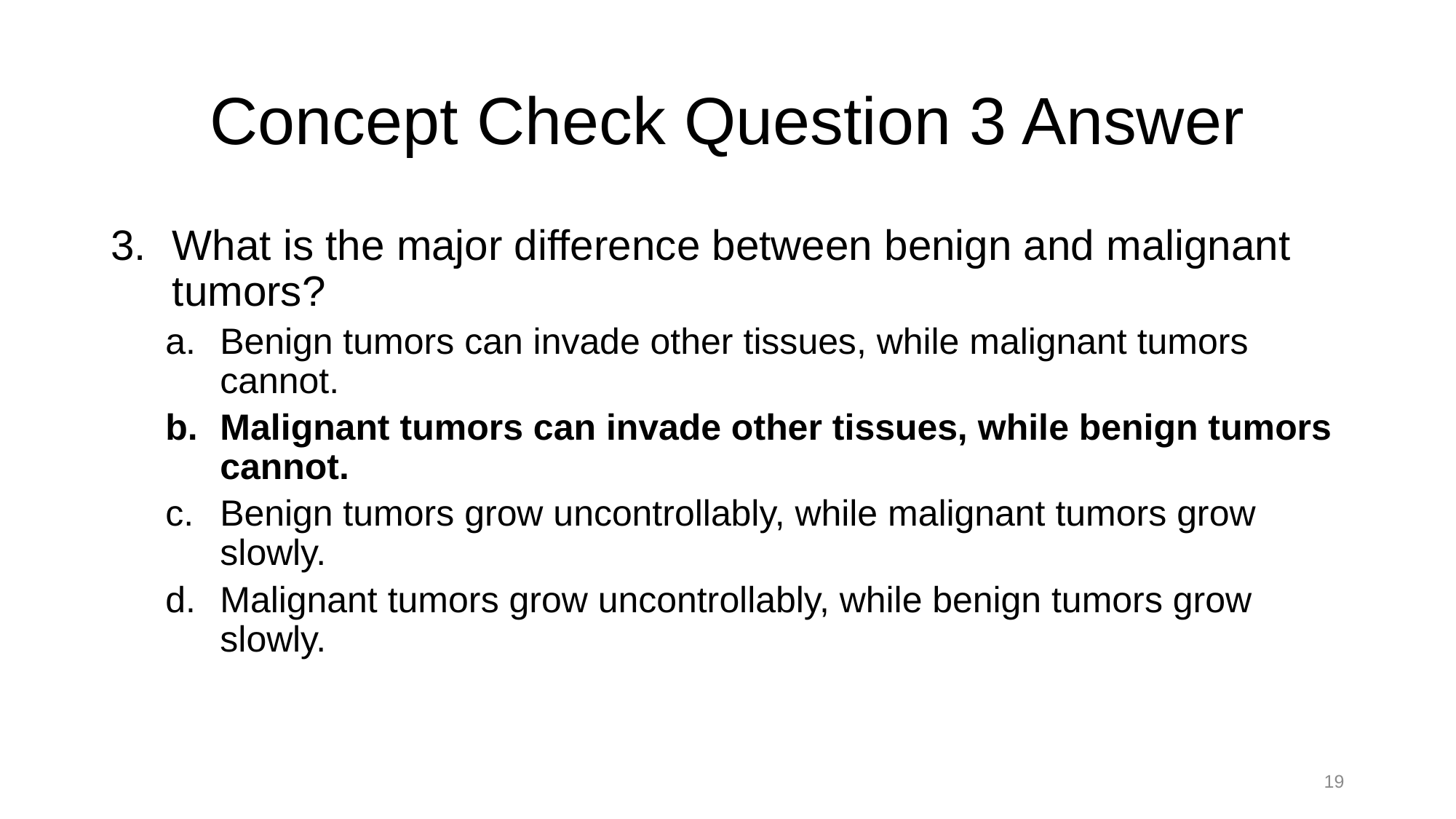

# Concept Check Question 3 Answer
What is the major difference between benign and malignant tumors?
Benign tumors can invade other tissues, while malignant tumors cannot.
Malignant tumors can invade other tissues, while benign tumors cannot.
Benign tumors grow uncontrollably, while malignant tumors grow slowly.
Malignant tumors grow uncontrollably, while benign tumors grow slowly.

19